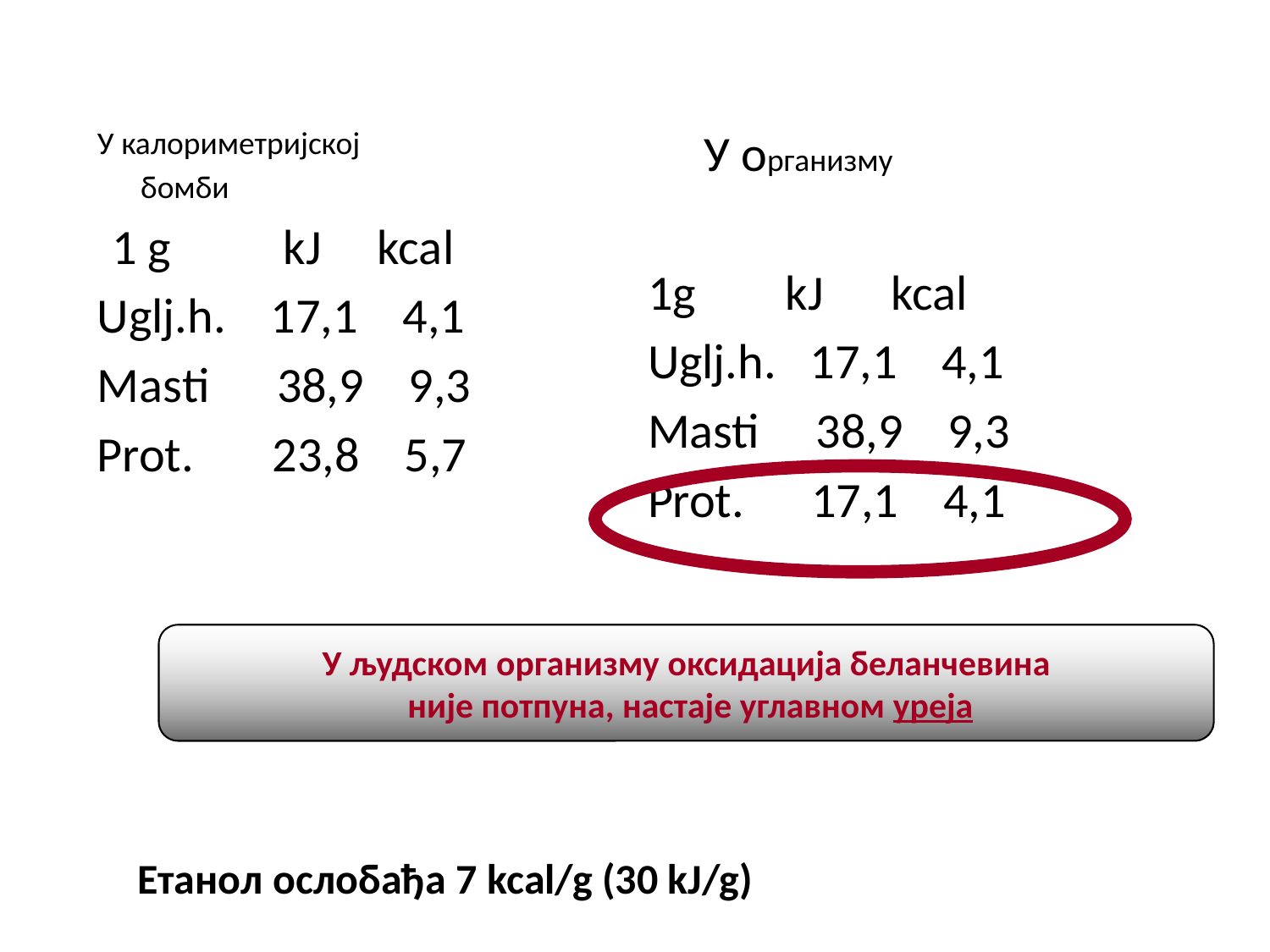

У калориметријској
      бомби
  1 g          kJ     kcal
Uglj.h.    17,1    4,1
Masti      38,9    9,3
Prot.       23,8    5,7
     У организму

1g        kJ      kcal
Uglj.h.   17,1    4,1
Masti     38,9    9,3
Prot.      17,1    4,1

У људском организму оксидација беланчевина
 није потпуна, настаје углавном уреја
Етанол ослобађа 7 kcal/g (30 kJ/g)